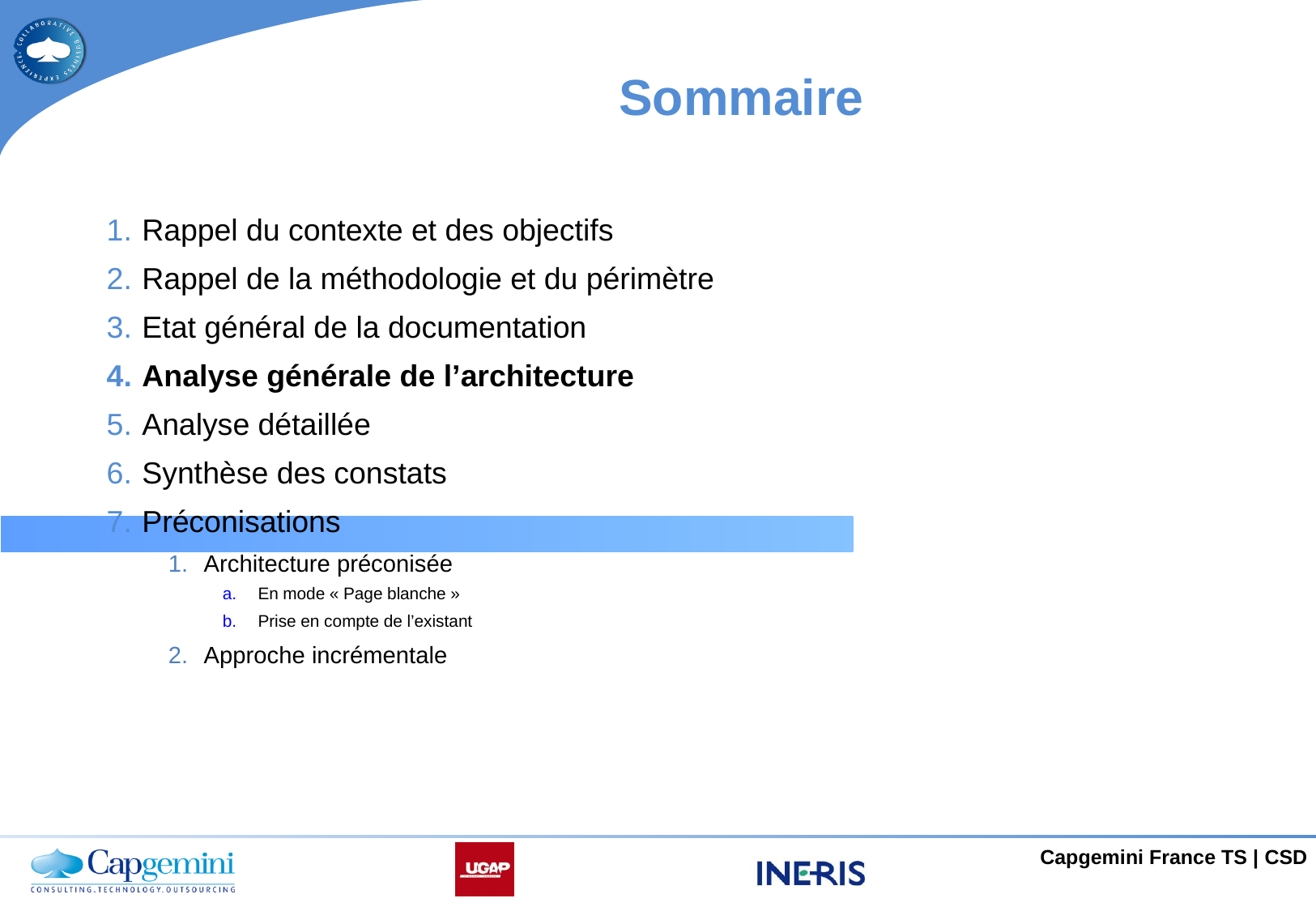

# Sommaire
Rappel du contexte et des objectifs
Rappel de la méthodologie et du périmètre
Etat général de la documentation
Analyse générale de l’architecture
Analyse détaillée
Synthèse des constats
Préconisations
Architecture préconisée
En mode « Page blanche »
Prise en compte de l’existant
Approche incrémentale